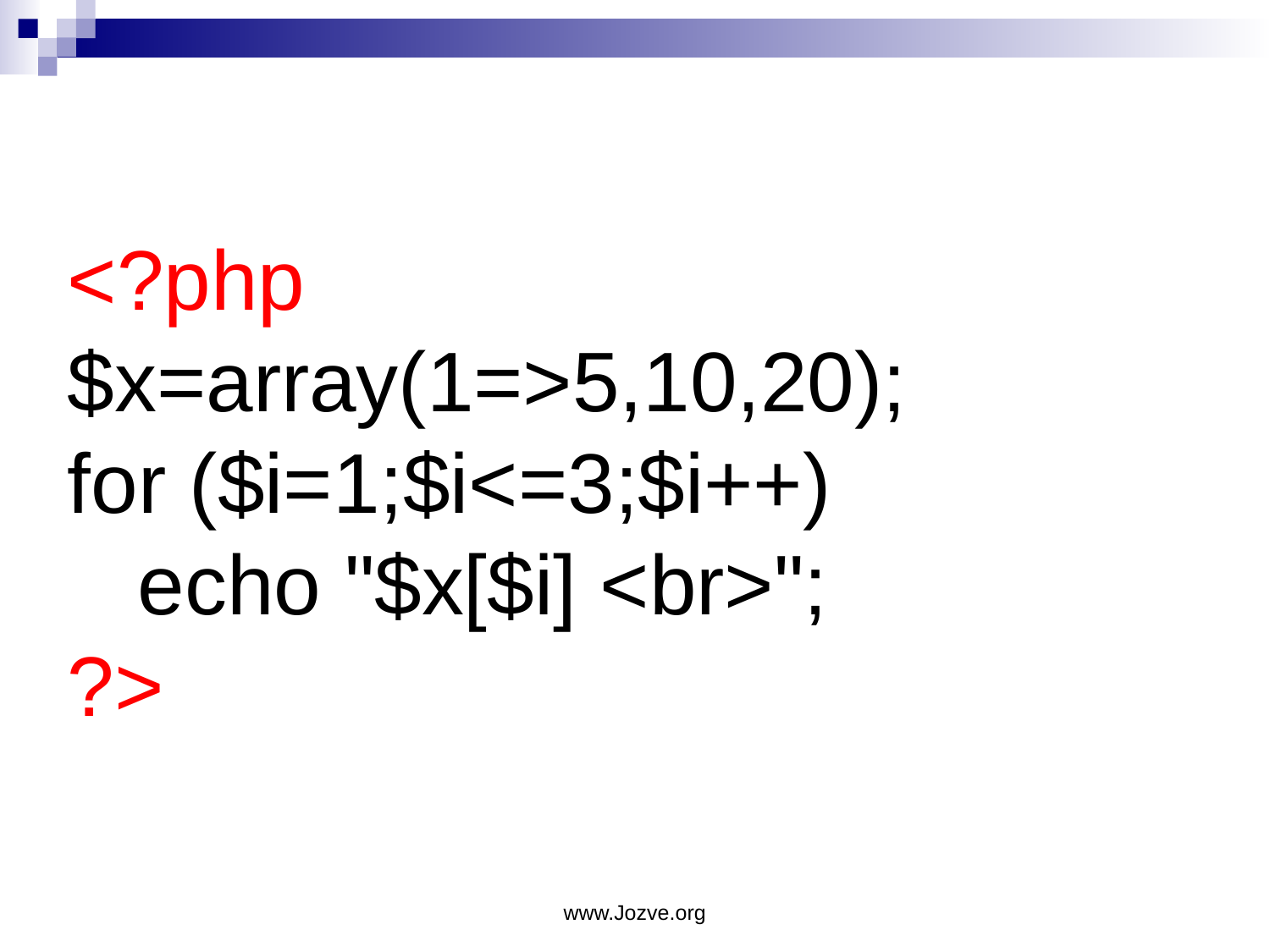

# <?php $x=array(1=>5,10,20); for ($i=1;$i<=3;$i++) echo "$x[$i] <br>"; ?>
www.Jozve.org